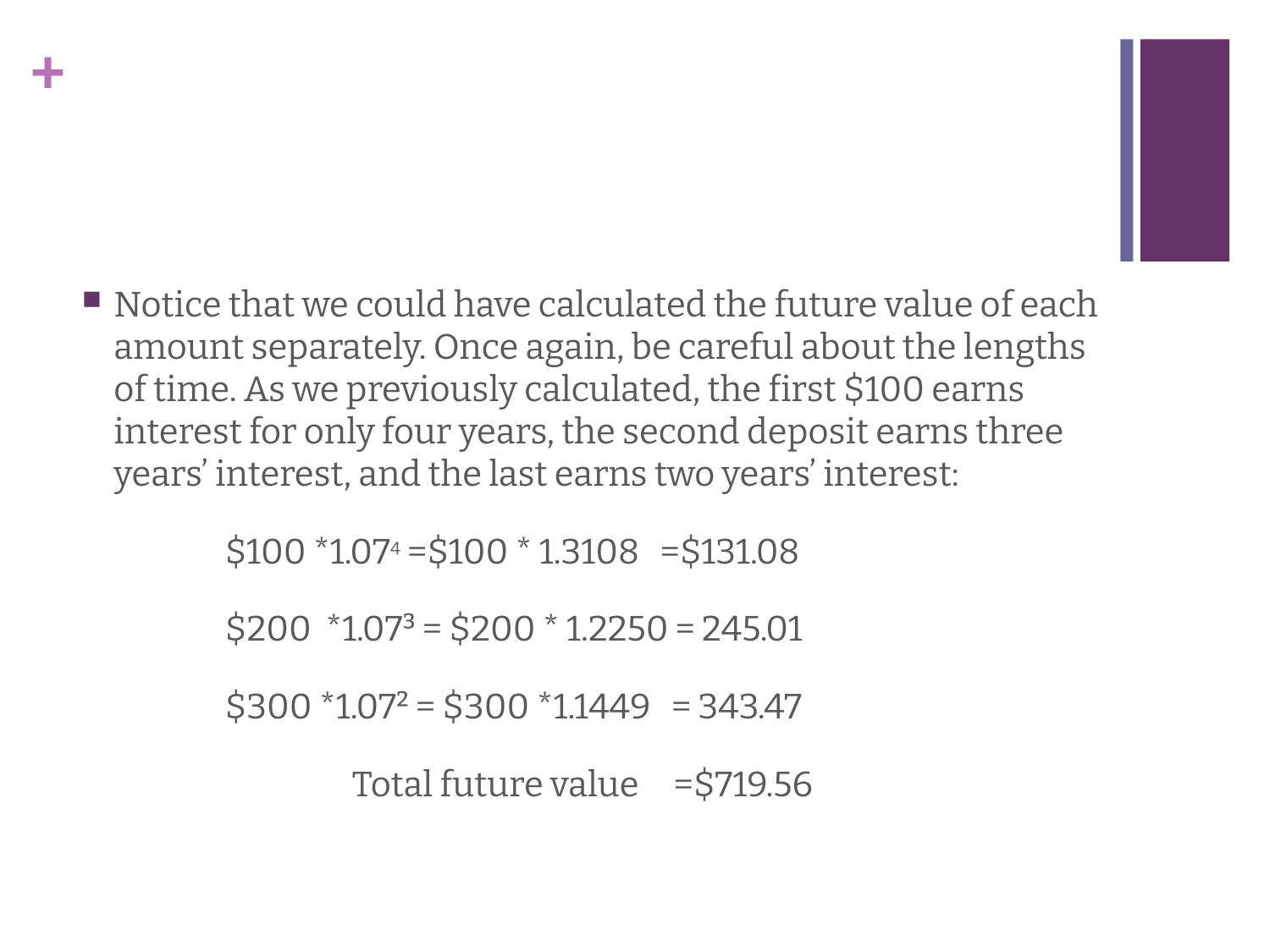

#
Notice that we could have calculated the future value of each amount separately. Once again, be careful about the lengths of time. As we previously calculated, the first $100 earns interest for only four years, the second deposit earns three years’ interest, and the last earns two years’ interest:
	$100 *1.074 =$100 * 1.3108   =$131.08
	$200  *1.07³ = $200 * 1.2250 = 245.01
	$300 *1.07² = $300 *1.1449   = 343.47
		Total future value     =$719.56